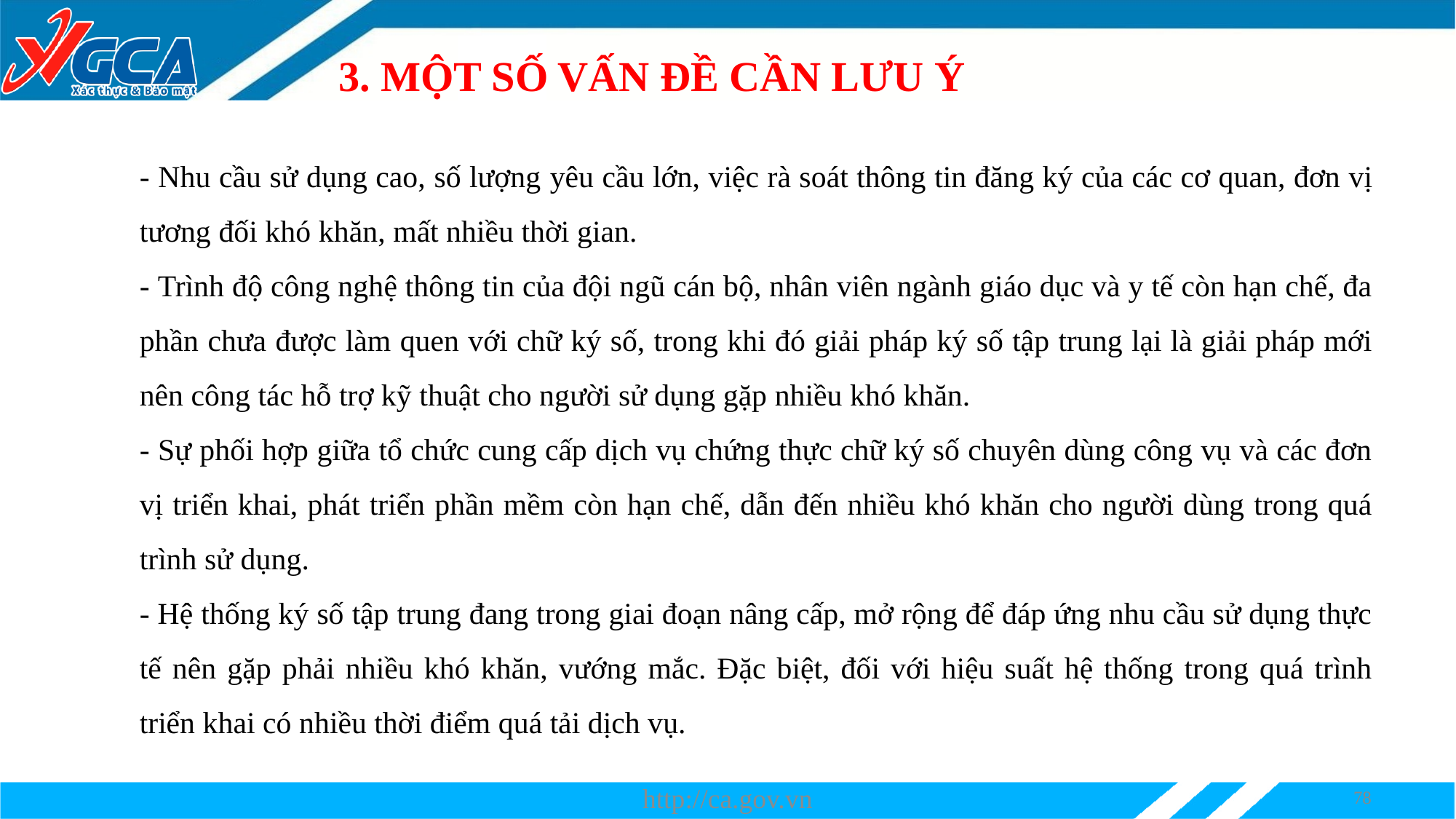

# 3. MỘT SỐ VẤN ĐỀ CẦN LƯU Ý
- Nhu cầu sử dụng cao, số lượng yêu cầu lớn, việc rà soát thông tin đăng ký của các cơ quan, đơn vị tương đối khó khăn, mất nhiều thời gian.
- Trình độ công nghệ thông tin của đội ngũ cán bộ, nhân viên ngành giáo dục và y tế còn hạn chế, đa phần chưa được làm quen với chữ ký số, trong khi đó giải pháp ký số tập trung lại là giải pháp mới nên công tác hỗ trợ kỹ thuật cho người sử dụng gặp nhiều khó khăn.
- Sự phối hợp giữa tổ chức cung cấp dịch vụ chứng thực chữ ký số chuyên dùng công vụ và các đơn vị triển khai, phát triển phần mềm còn hạn chế, dẫn đến nhiều khó khăn cho người dùng trong quá trình sử dụng.
- Hệ thống ký số tập trung đang trong giai đoạn nâng cấp, mở rộng để đáp ứng nhu cầu sử dụng thực tế nên gặp phải nhiều khó khăn, vướng mắc. Đặc biệt, đối với hiệu suất hệ thống trong quá trình triển khai có nhiều thời điểm quá tải dịch vụ.
http://ca.gov.vn
78